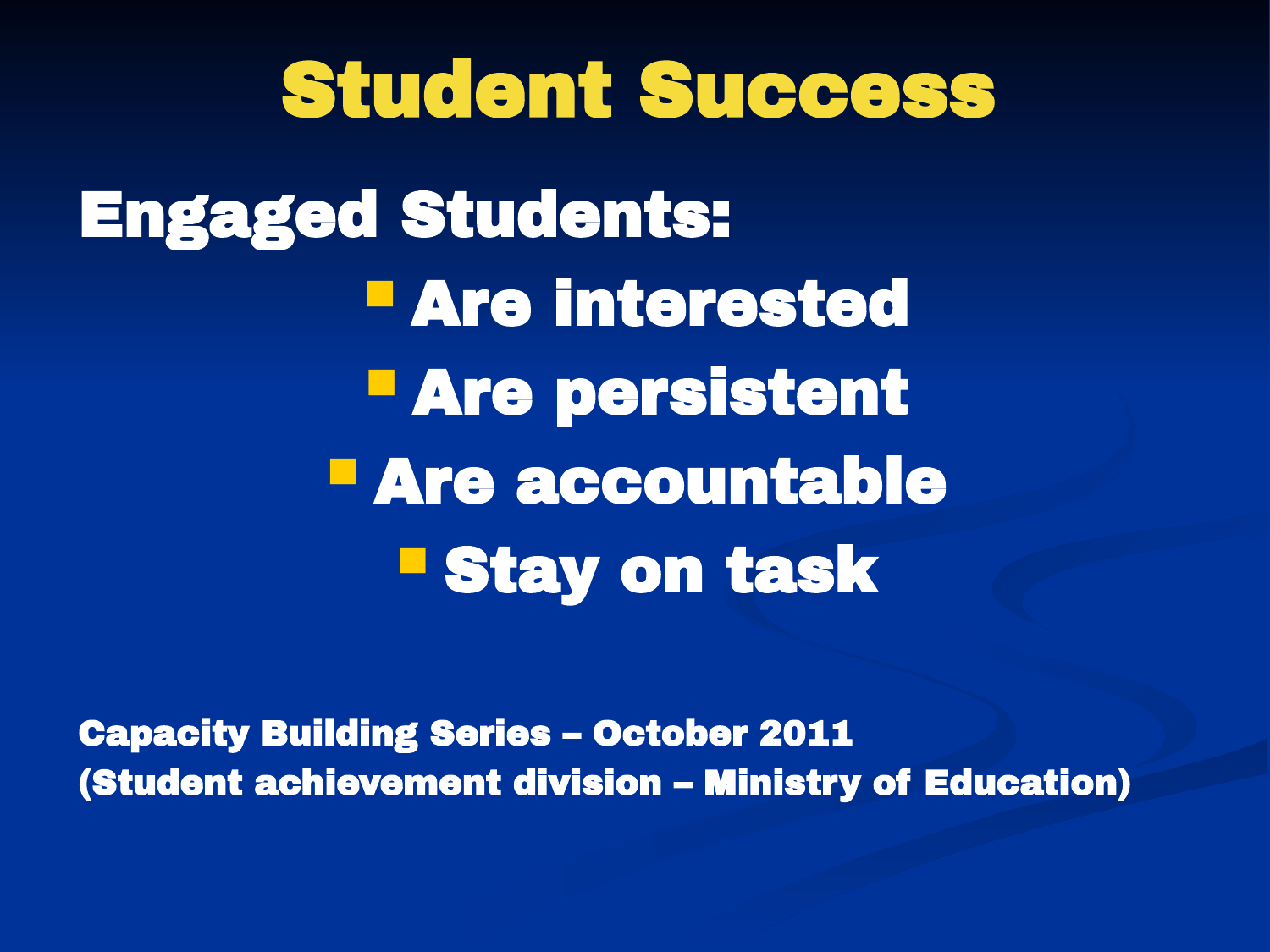

# Student Success
Engaged Students:
Are interested
Are persistent
Are accountable
Stay on task

Capacity Building Series – October 2011
(Student achievement division – Ministry of Education)